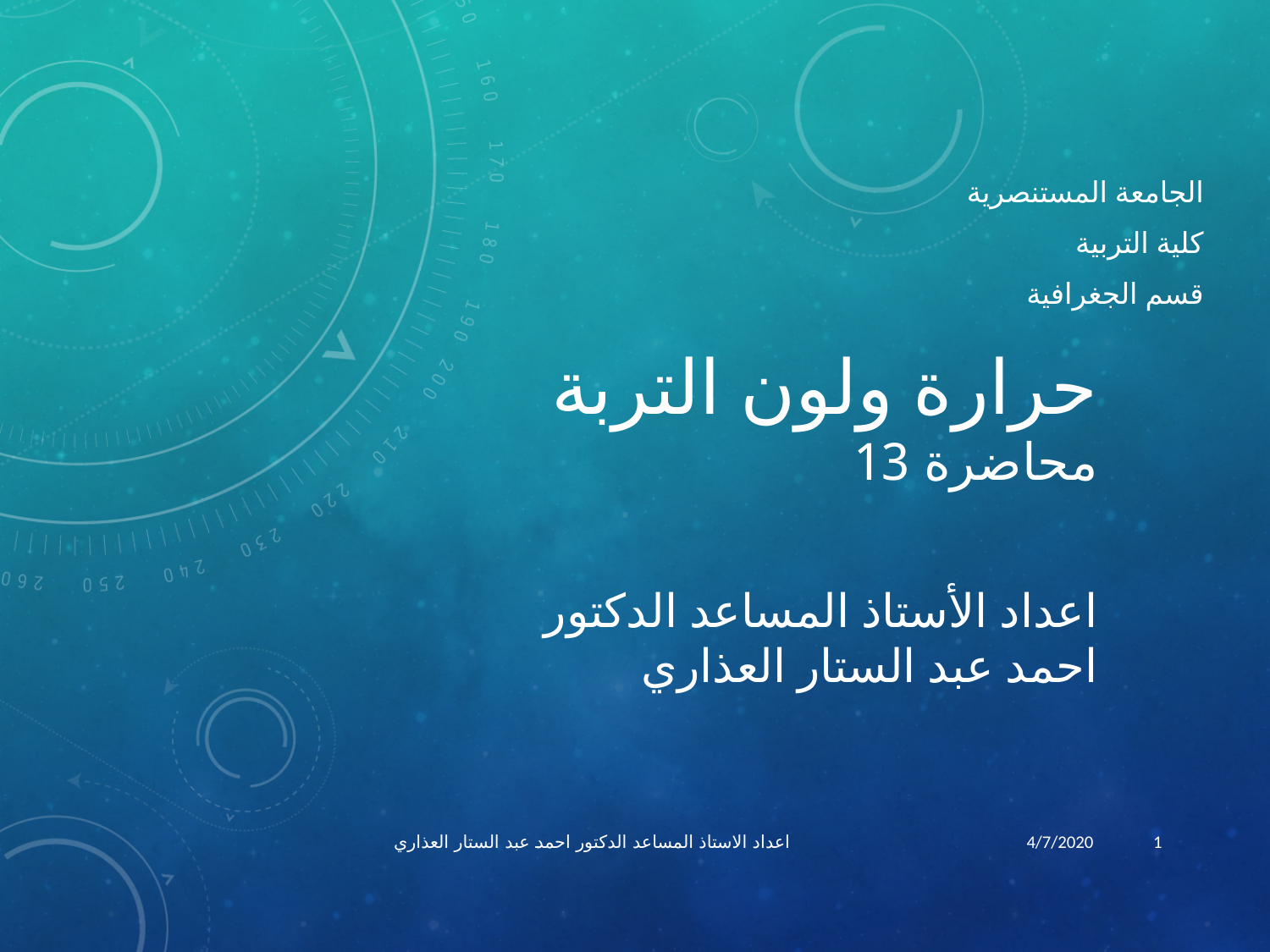

الجامعة المستنصرية
كلية التربية
قسم الجغرافية
# حرارة ولون التربة محاضرة 13 اعداد الأستاذ المساعد الدكتور احمد عبد الستار العذاري
اعداد الاستاذ المساعد الدكتور احمد عبد الستار العذاري
4/7/2020
1